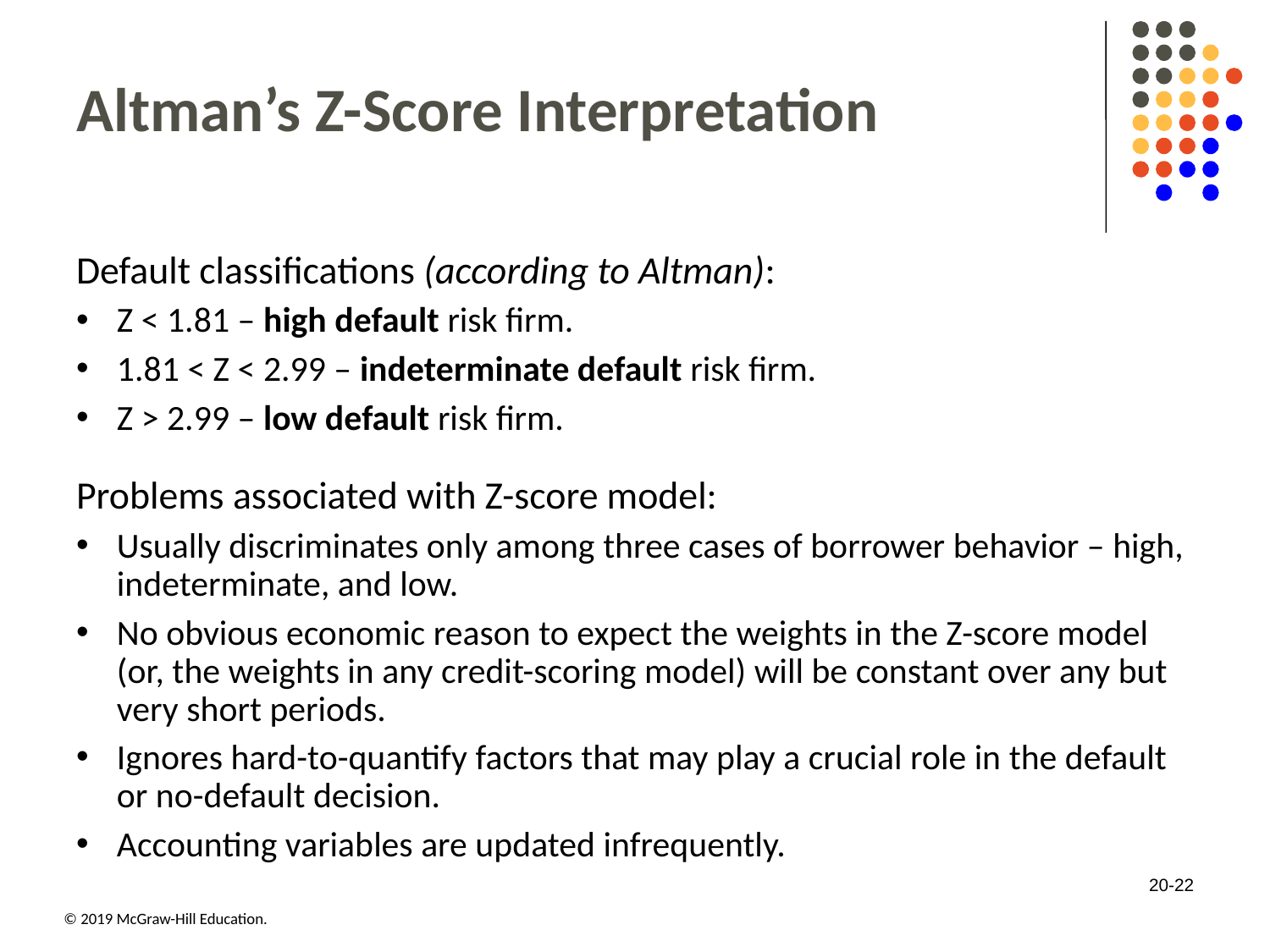

# Altman’s Z-Score Interpretation
Default classifications (according to Altman):
Z < 1.81 – high default risk firm.
1.81 < Z < 2.99 – indeterminate default risk firm.
Z > 2.99 – low default risk firm.
Problems associated with Z-score model:
Usually discriminates only among three cases of borrower behavior – high, indeterminate, and low.
No obvious economic reason to expect the weights in the Z-score model (or, the weights in any credit-scoring model) will be constant over any but very short periods.
Ignores hard-to-quantify factors that may play a crucial role in the default or no-default decision.
Accounting variables are updated infrequently.
20-22